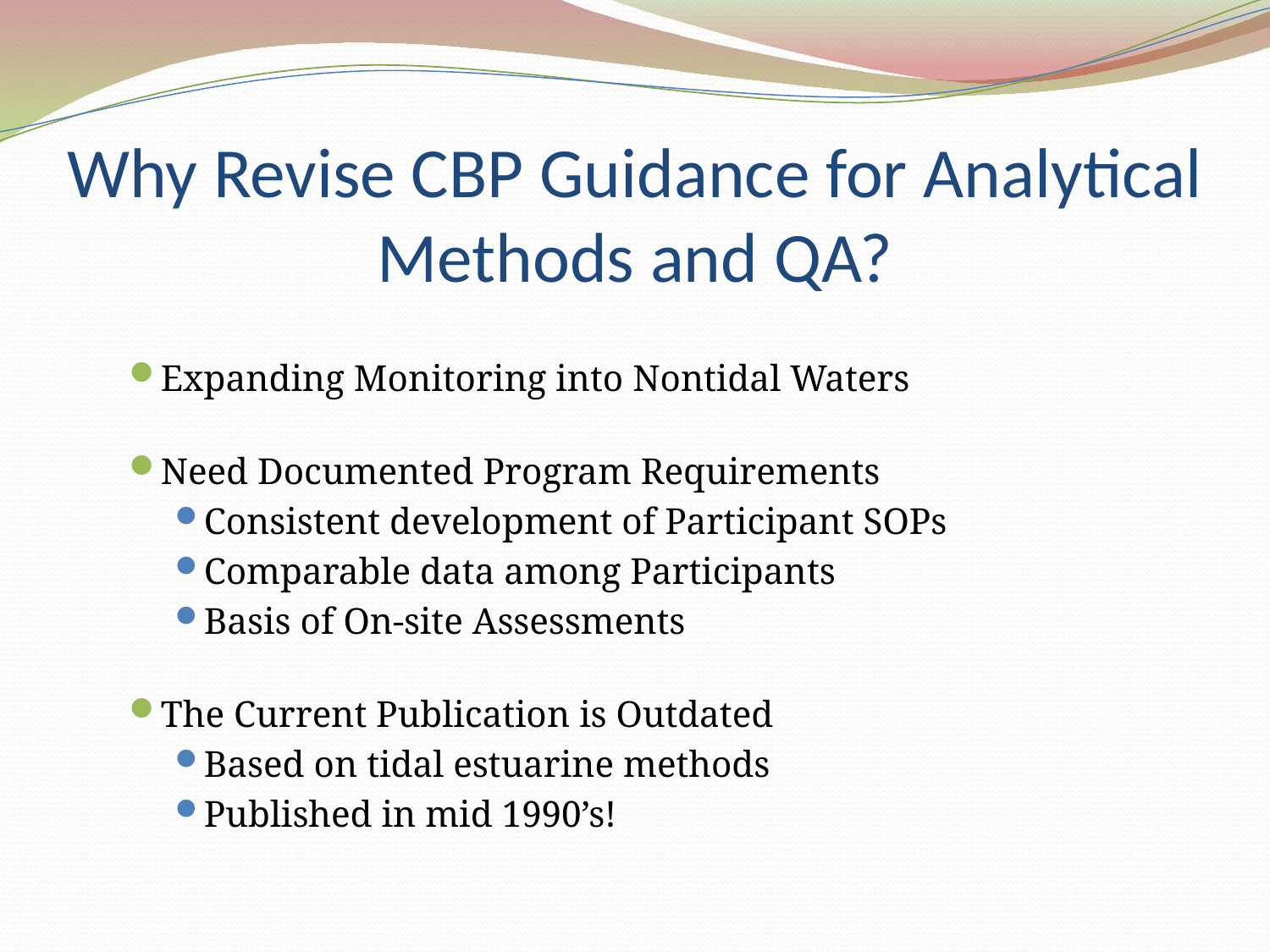

# Why Revise CBP Guidance for Analytical Methods and QA?
Expanding Monitoring into Nontidal Waters
Need Documented Program Requirements
Consistent development of Participant SOPs
Comparable data among Participants
Basis of On-site Assessments
The Current Publication is Outdated
Based on tidal estuarine methods
Published in mid 1990’s!